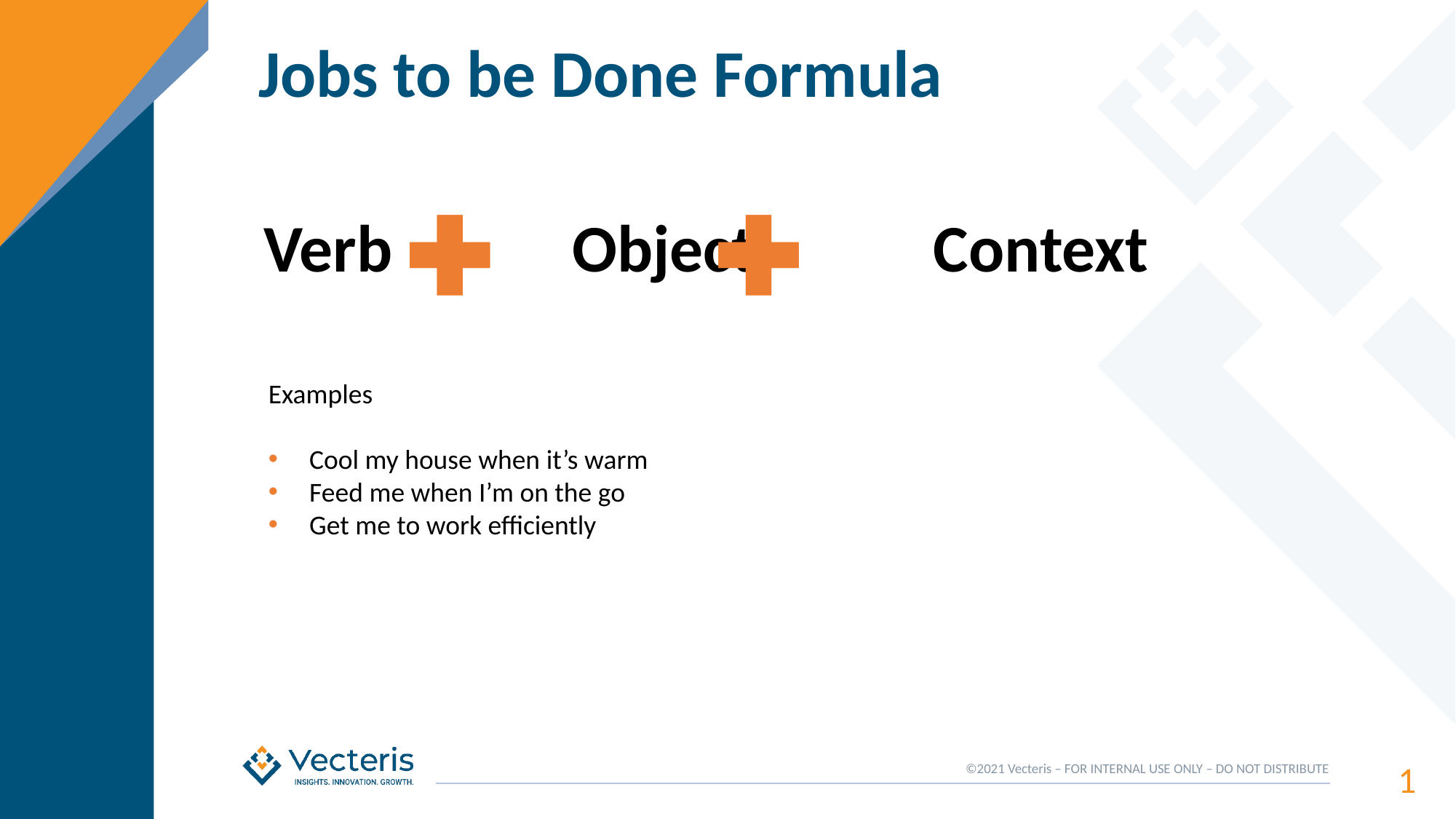

# Jobs to be Done Formula
Verb	      Object		 Context

Examples

Cool my house when it’s warm
Feed me when I’m on the go
Get me to work efficiently
1
©2021 Vecteris – FOR INTERNAL USE ONLY – DO NOT DISTRIBUTE